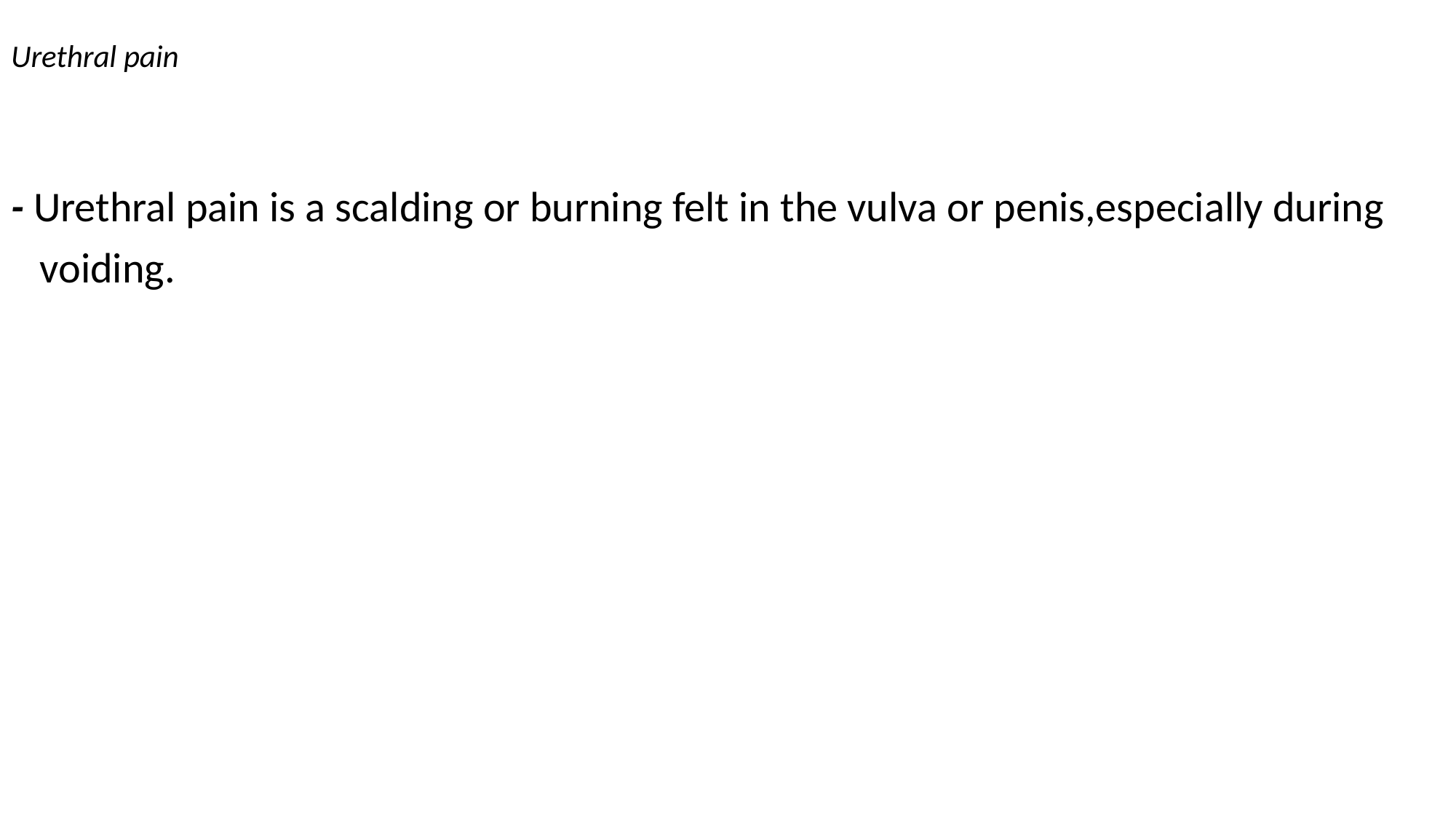

# Urethral pain

- Urethral pain is a scalding or burning felt in the vulva or penis,especially during
   voiding.